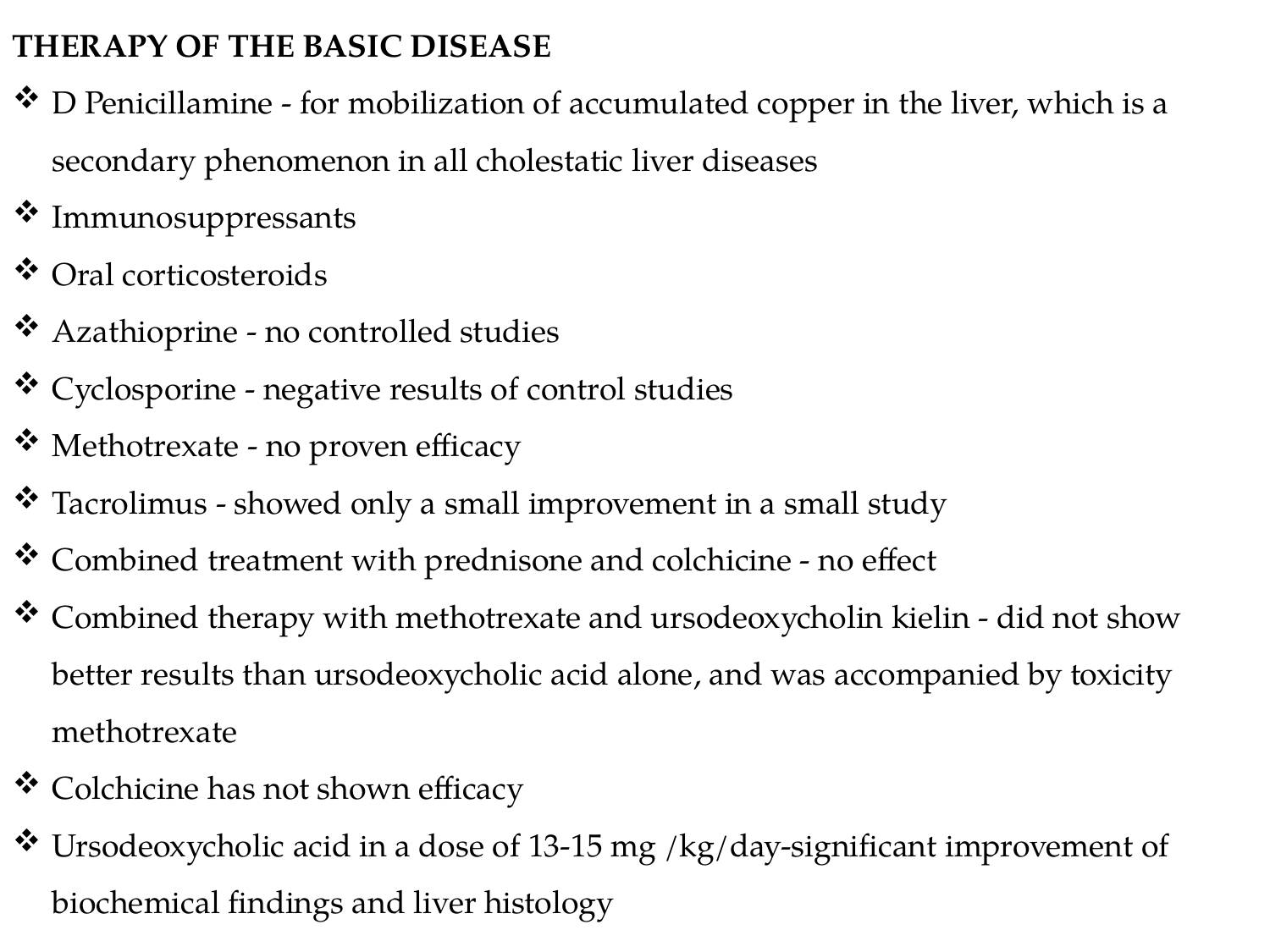

THERAPY OF THE BASIC DISEASE
D Penicillamine - for mobilization of accumulated copper in the liver, which is a secondary phenomenon in all cholestatic liver diseases
Immunosuppressants
Oral corticosteroids
Azathioprine - no controlled studies
Cyclosporine - negative results of control studies
Methotrexate - no proven efficacy
Tacrolimus - showed only a small improvement in a small study
Combined treatment with prednisone and colchicine - no effect
Combined therapy with methotrexate and ursodeoxycholin kielin - did not show better results than ursodeoxycholic acid alone, and was accompanied by toxicity methotrexate
Colchicine has not shown efficacy
Ursodeoxycholic acid in a dose of 13-15 mg /kg/day-significant improvement of biochemical findings and liver histology